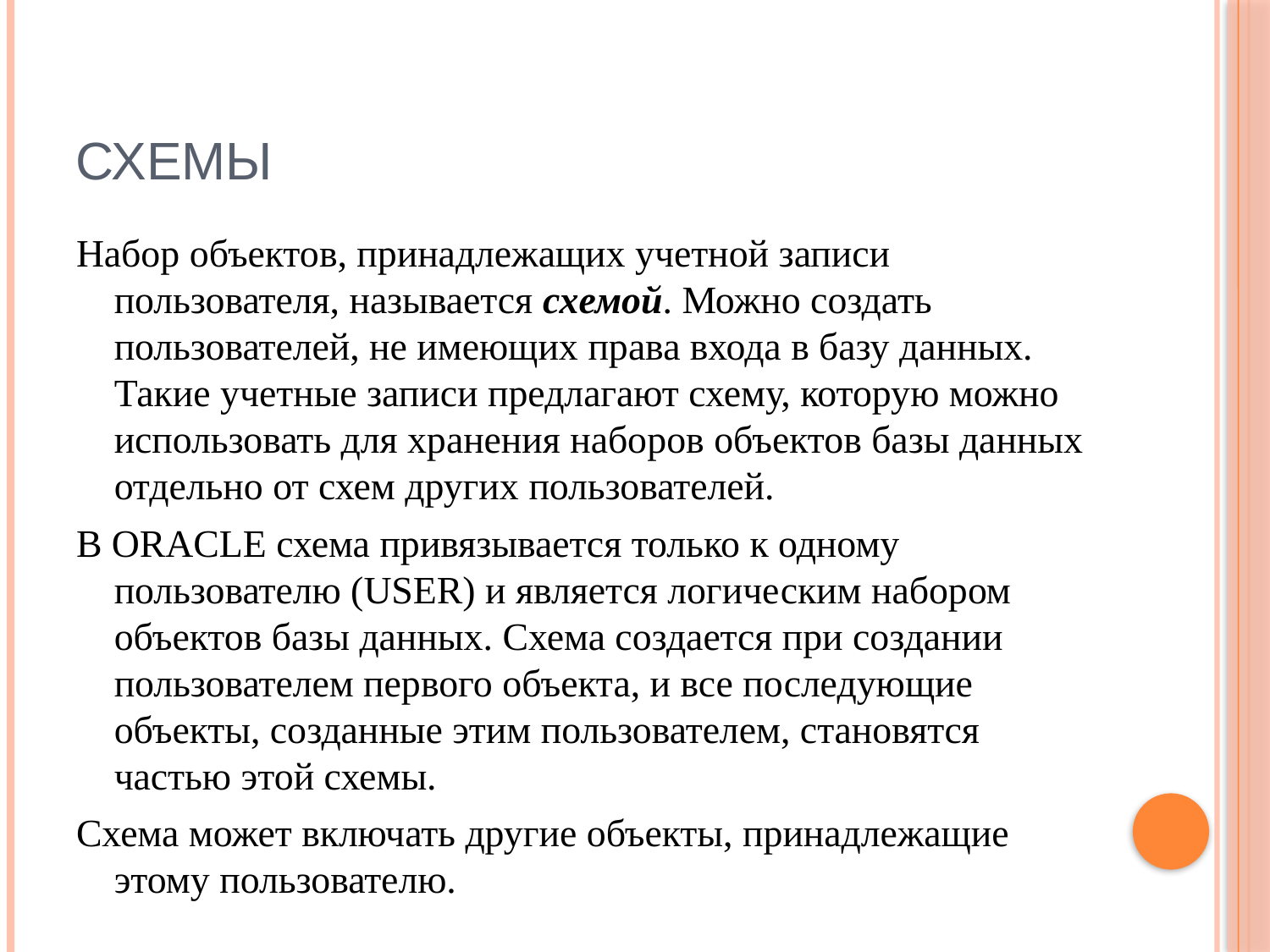

# Схемы
Набор объектов, принадлежащих учетной записи пользователя, называется схемой. Можно создать пользователей, не имеющих права входа в базу данных. Такие учетные записи предлагают схему, которую можно использовать для хранения наборов объектов базы данных отдельно от схем других пользователей.
В ORACLE схема привязывается только к одному пользователю (USER) и является логическим набором объектов базы данных. Схема создается при создании пользователем первого объекта, и все последующие объекты, созданные этим пользователем, становятся частью этой схемы.
Схема может включать другие объекты, принадлежащие этому пользователю.